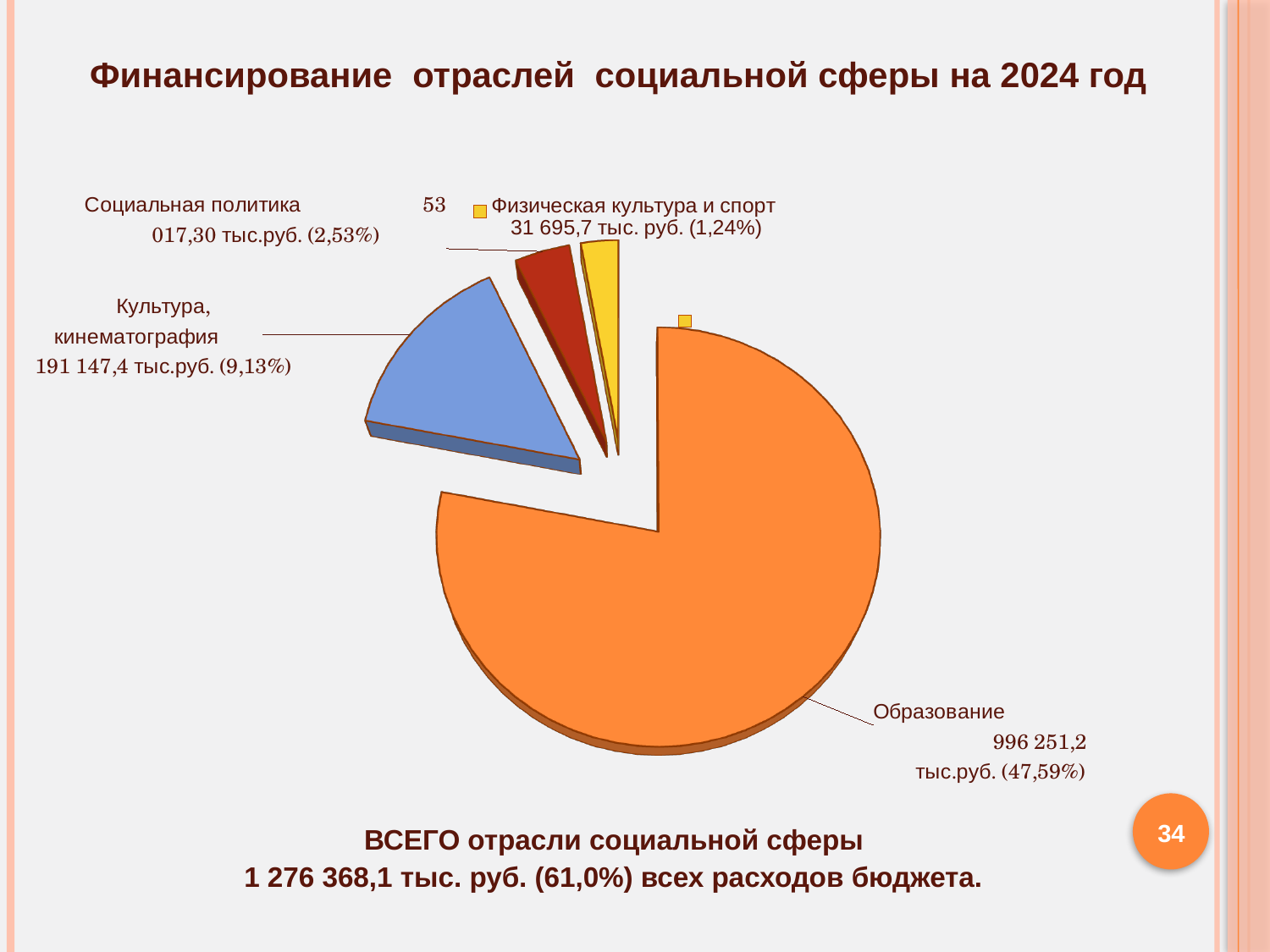

Финансирование  отраслей  социальной сферы на 2024 год

[unsupported chart]

34
ВСЕГО отрасли социальной сферы
1 276 368,1 тыс. руб. (61,0%) всех расходов бюджета.